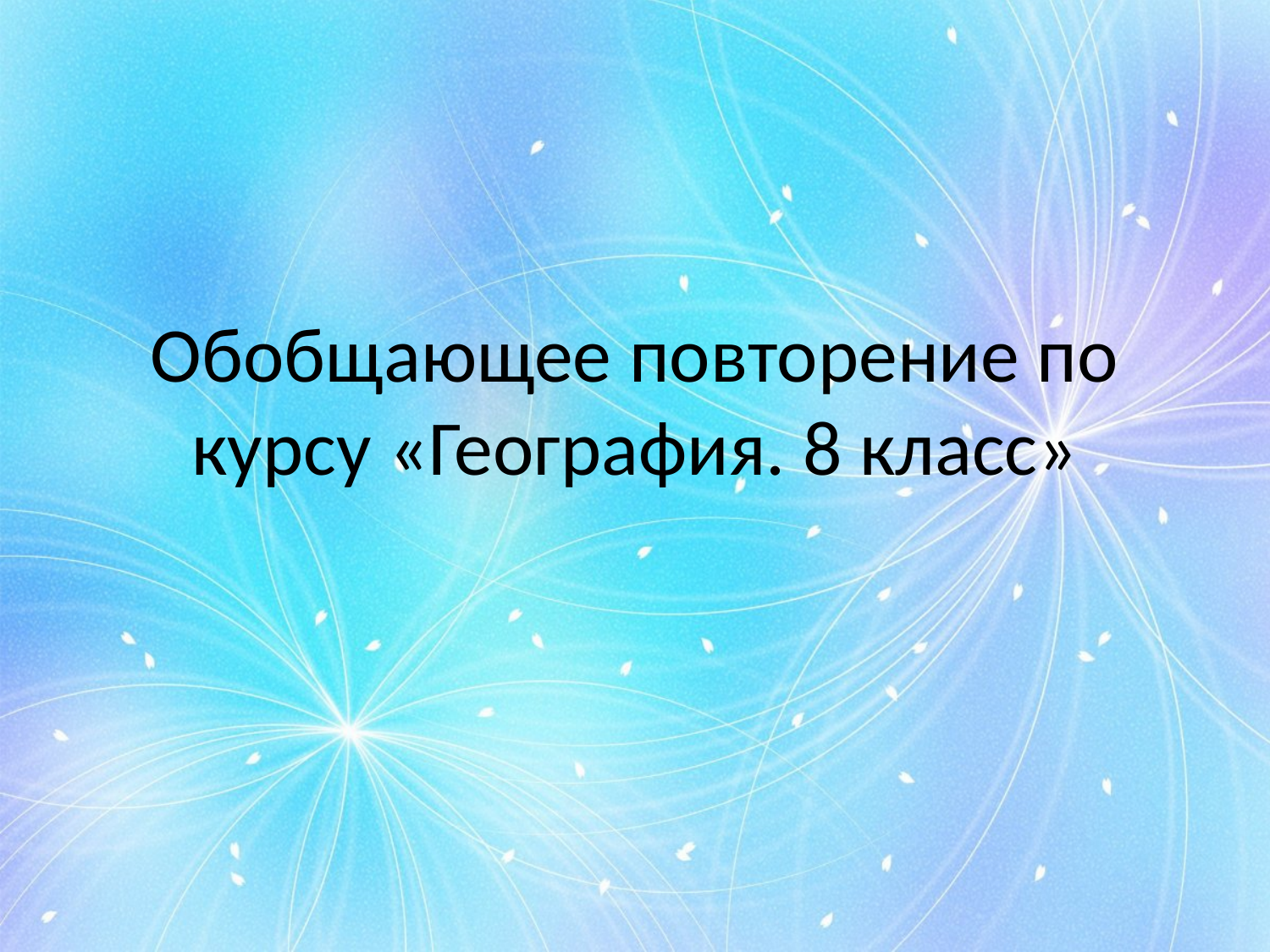

# Обобщающее повторение по курсу «География. 8 класс»